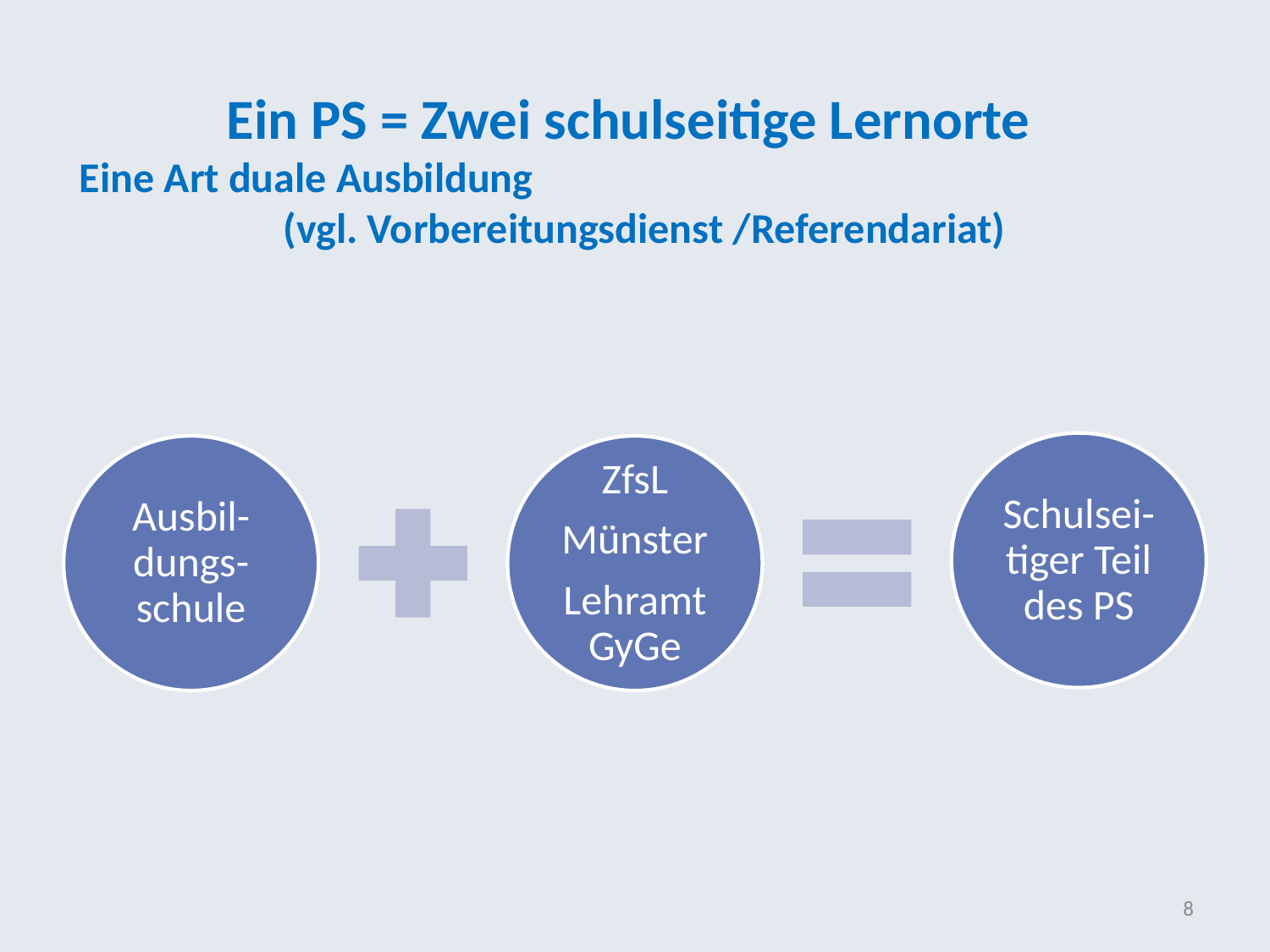

# Ein PS = Zwei schulseitige Lernorte Eine Art duale Ausbildung                                                                        (vgl. Vorbereitungsdienst /Referendariat)
Ausbil-dungs-schule

ZfsL
Münster
Lehramt GyGe

Schulsei-tiger Teil des PS
8